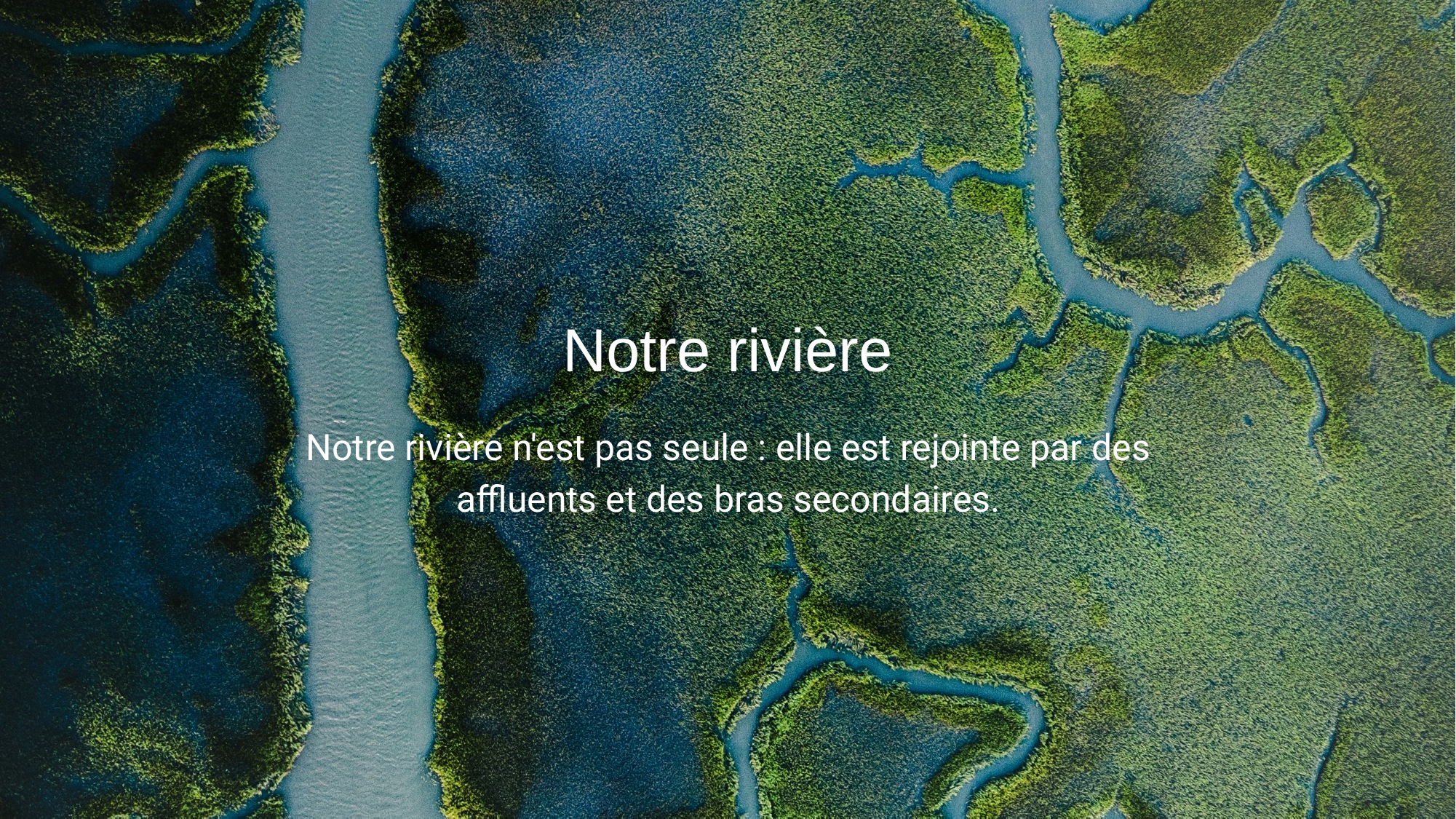

# Notre rivière
Notre rivière n'est pas seule : elle est rejointe par des affluents et des bras secondaires.